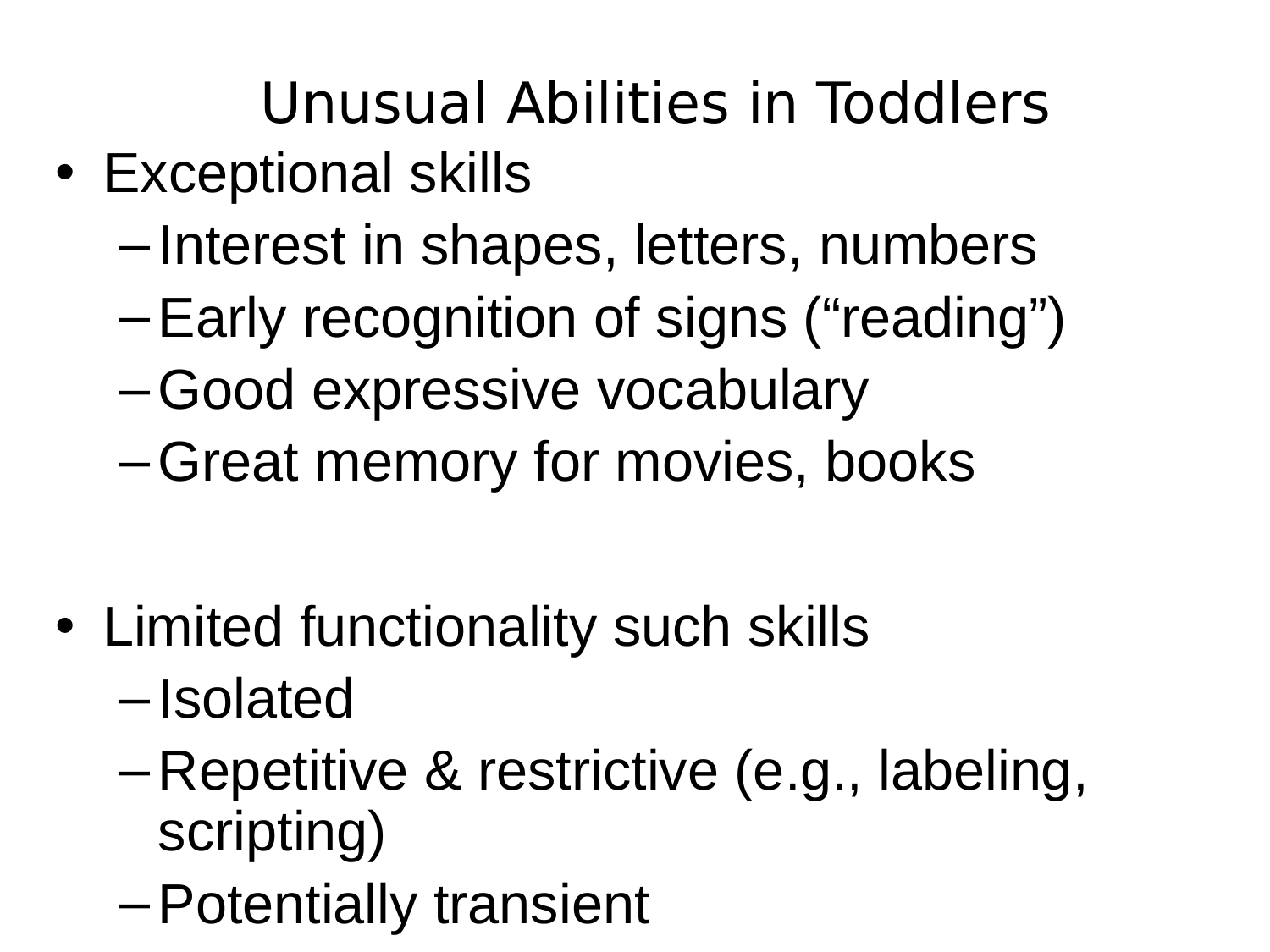

Unusual Abilities in Toddlers
Exceptional skills
Interest in shapes, letters, numbers
Early recognition of signs (“reading”)
Good expressive vocabulary
Great memory for movies, books

Limited functionality such skills
Isolated
Repetitive & restrictive (e.g., labeling, scripting)
Potentially transient